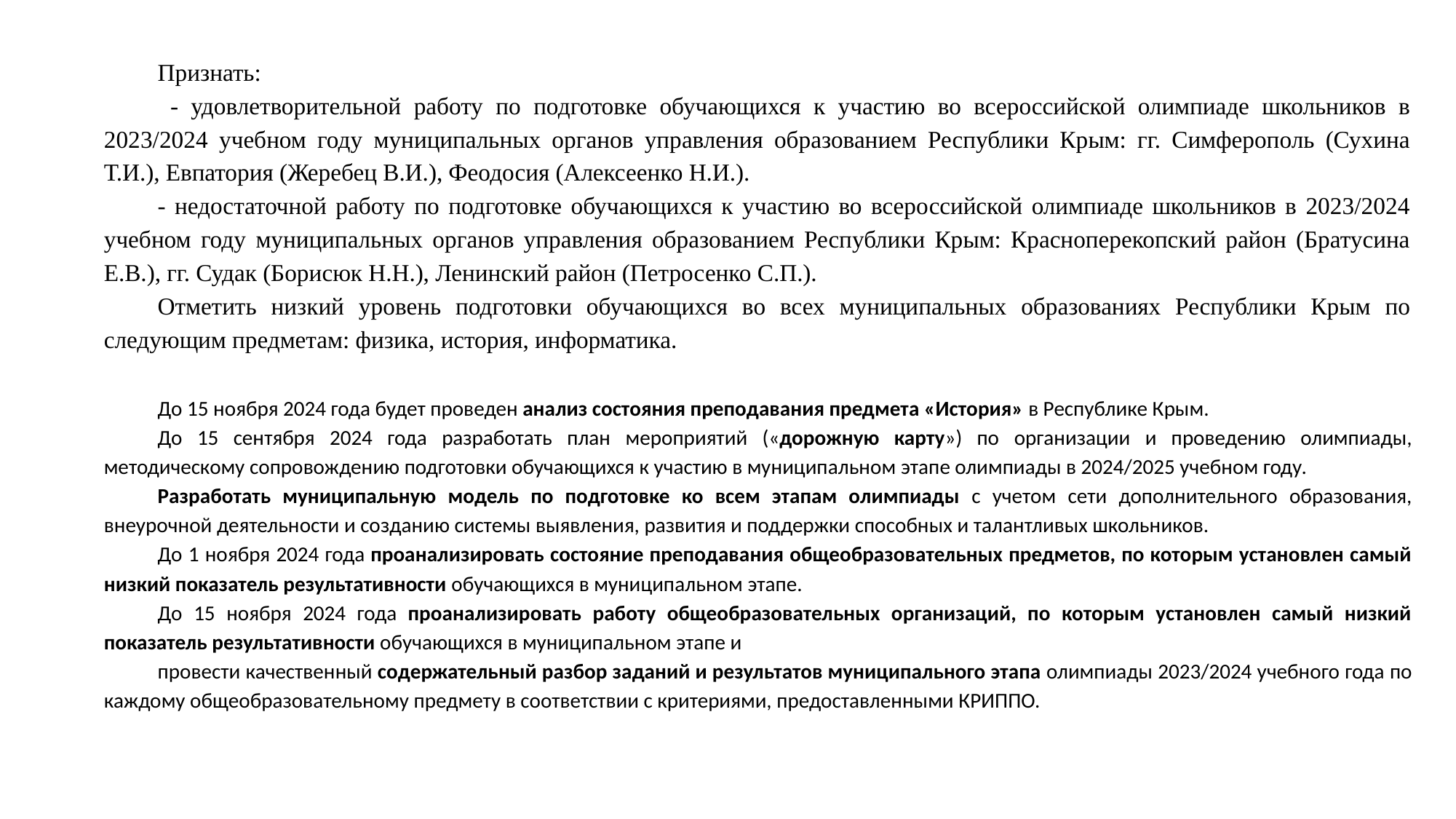

Признать:
 - удовлетворительной работу по подготовке обучающихся к участию во всероссийской олимпиаде школьников в 2023/2024 учебном году муниципальных органов управления образованием Республики Крым: гг. Симферополь (Сухина Т.И.), Евпатория (Жеребец В.И.), Феодосия (Алексеенко Н.И.).
- недостаточной работу по подготовке обучающихся к участию во всероссийской олимпиаде школьников в 2023/2024 учебном году муниципальных органов управления образованием Республики Крым: Красноперекопский район (Братусина Е.В.), гг. Судак (Борисюк Н.Н.), Ленинский район (Петросенко С.П.).
Отметить низкий уровень подготовки обучающихся во всех муниципальных образованиях Республики Крым по следующим предметам: физика, история, информатика.

До 15 ноября 2024 года будет проведен анализ состояния преподавания предмета «История» в Республике Крым.
До 15 сентября 2024 года разработать план мероприятий («дорожную карту») по организации и проведению олимпиады, методическому сопровождению подготовки обучающихся к участию в муниципальном этапе олимпиады в 2024/2025 учебном году.
Разработать муниципальную модель по подготовке ко всем этапам олимпиады с учетом сети дополнительного образования, внеурочной деятельности и созданию системы выявления, развития и поддержки способных и талантливых школьников.
До 1 ноября 2024 года проанализировать состояние преподавания общеобразовательных предметов, по которым установлен самый низкий показатель результативности обучающихся в муниципальном этапе.
До 15 ноября 2024 года проанализировать работу общеобразовательных организаций, по которым установлен самый низкий показатель результативности обучающихся в муниципальном этапе и
провести качественный содержательный разбор заданий и результатов муниципального этапа олимпиады 2023/2024 учебного года по каждому общеобразовательному предмету в соответствии с критериями, предоставленными КРИППО.